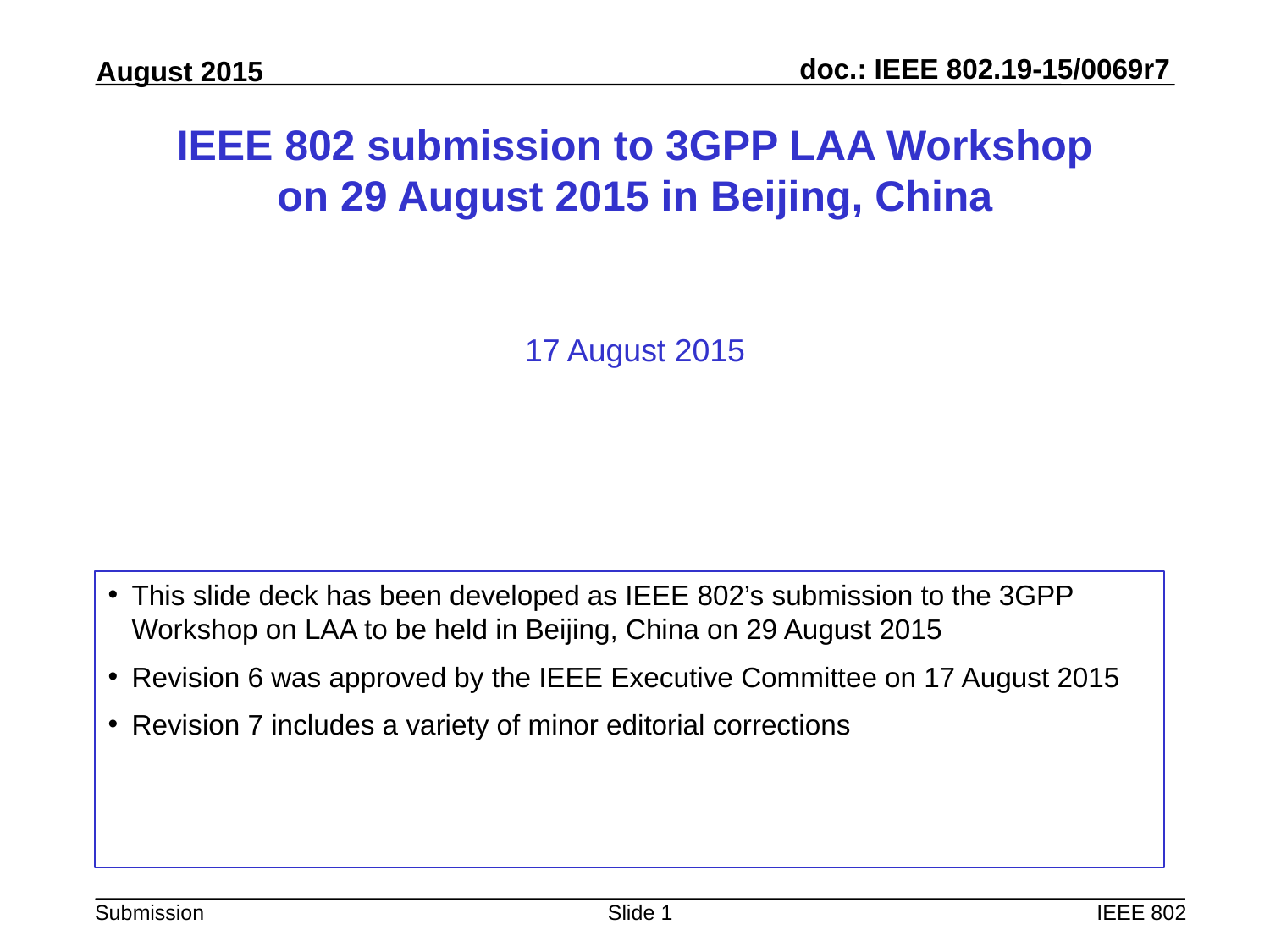

# IEEE 802 submission to 3GPP LAA Workshop on 29 August 2015 in Beijing, China
17 August 2015
This slide deck has been developed as IEEE 802’s submission to the 3GPP Workshop on LAA to be held in Beijing, China on 29 August 2015
Revision 6 was approved by the IEEE Executive Committee on 17 August 2015
Revision 7 includes a variety of minor editorial corrections
Slide 1
IEEE 802